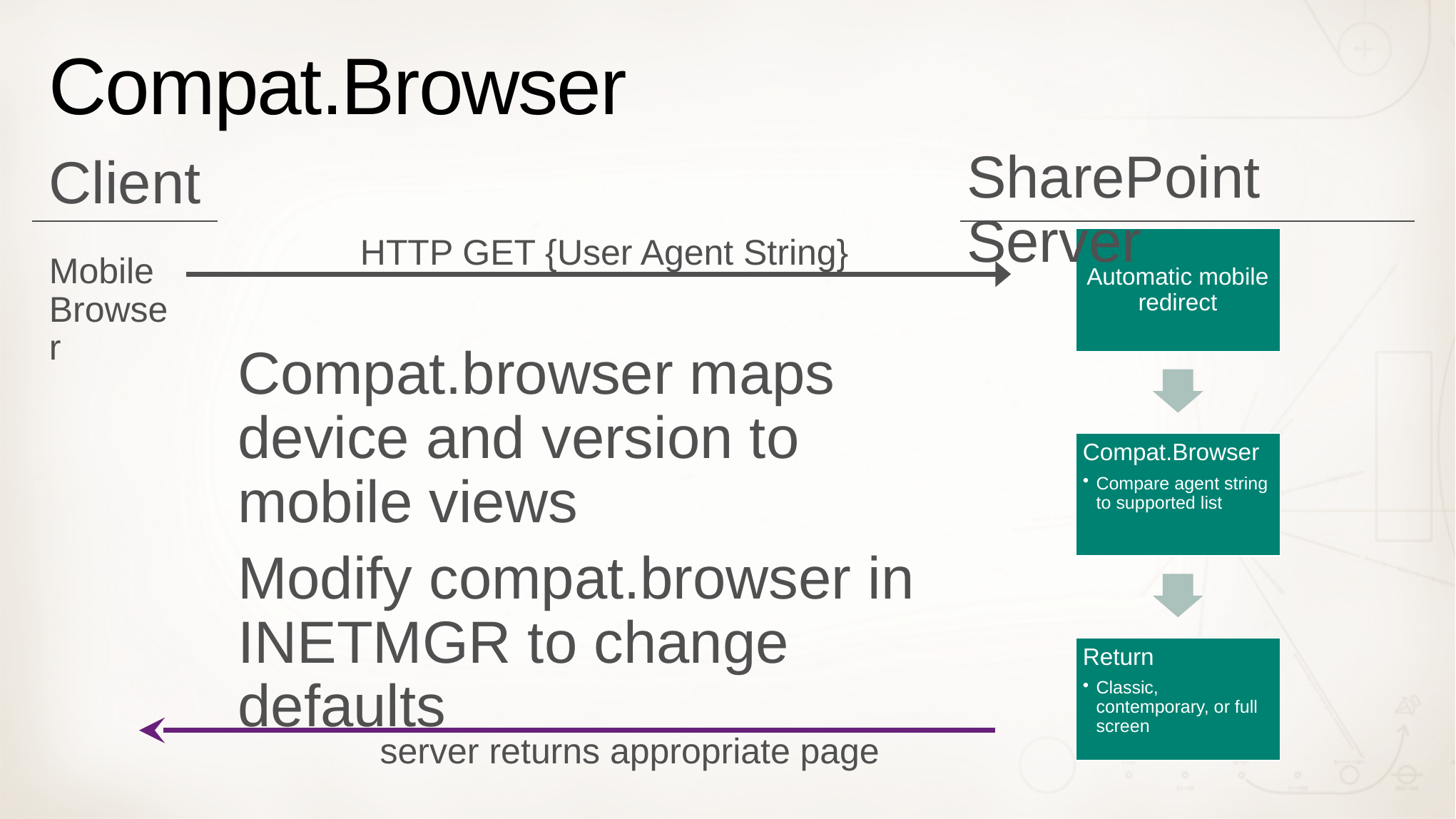

# Compat.Browser
SharePoint Server
Client
HTTP GET {User Agent String}
Automatic mobile redirect

Compat.Browser
Compare agent string to supported list

Return
Classic, contemporary, or full screen
Mobile Browser
Compat.browser maps device and version to mobile views
Modify compat.browser in INETMGR to change defaults
server returns appropriate page